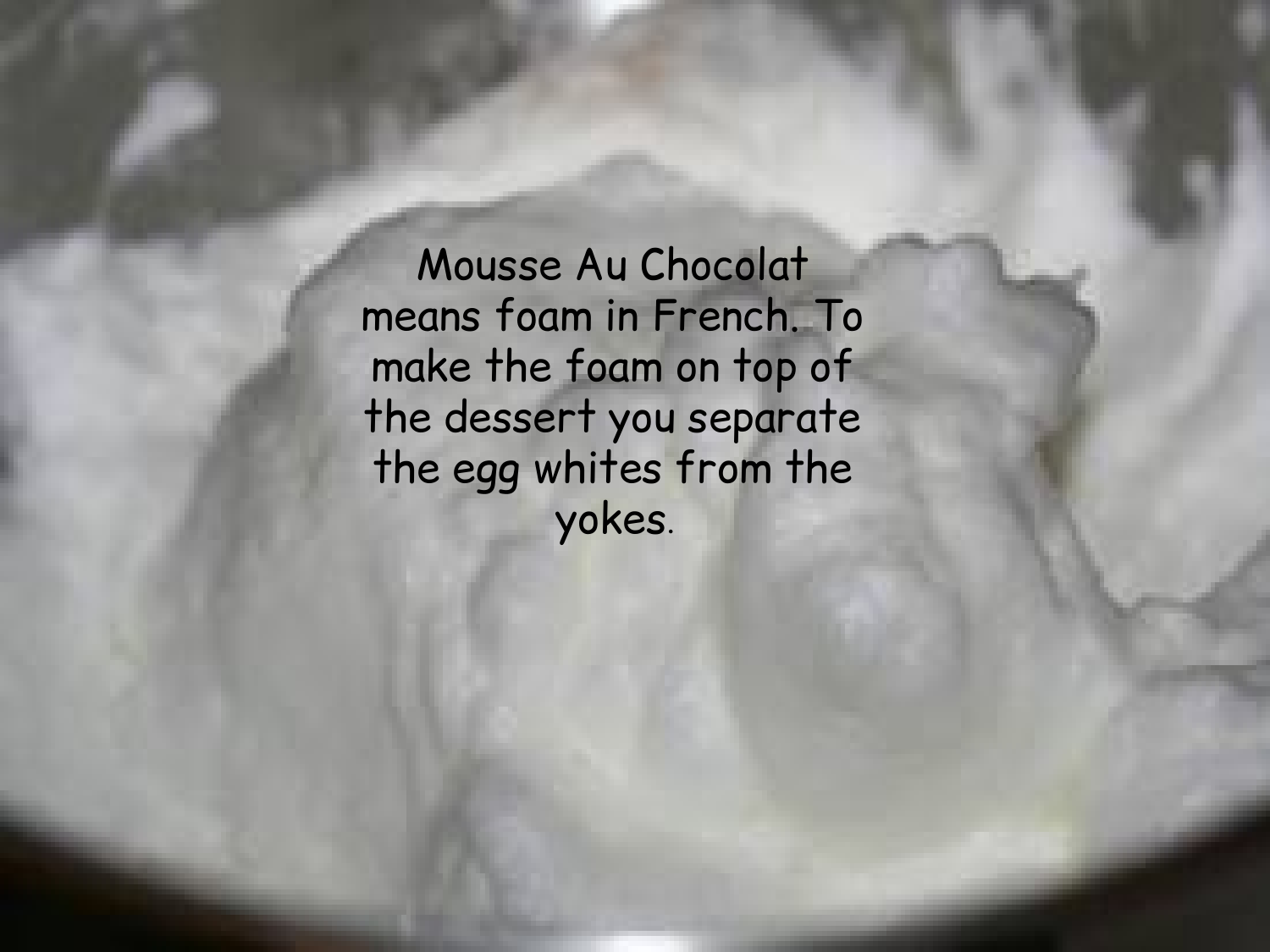

Mousse Au Chocolat
means foam in French. To
make the foam on top of
the dessert you separate
the egg whites from the
yokes.